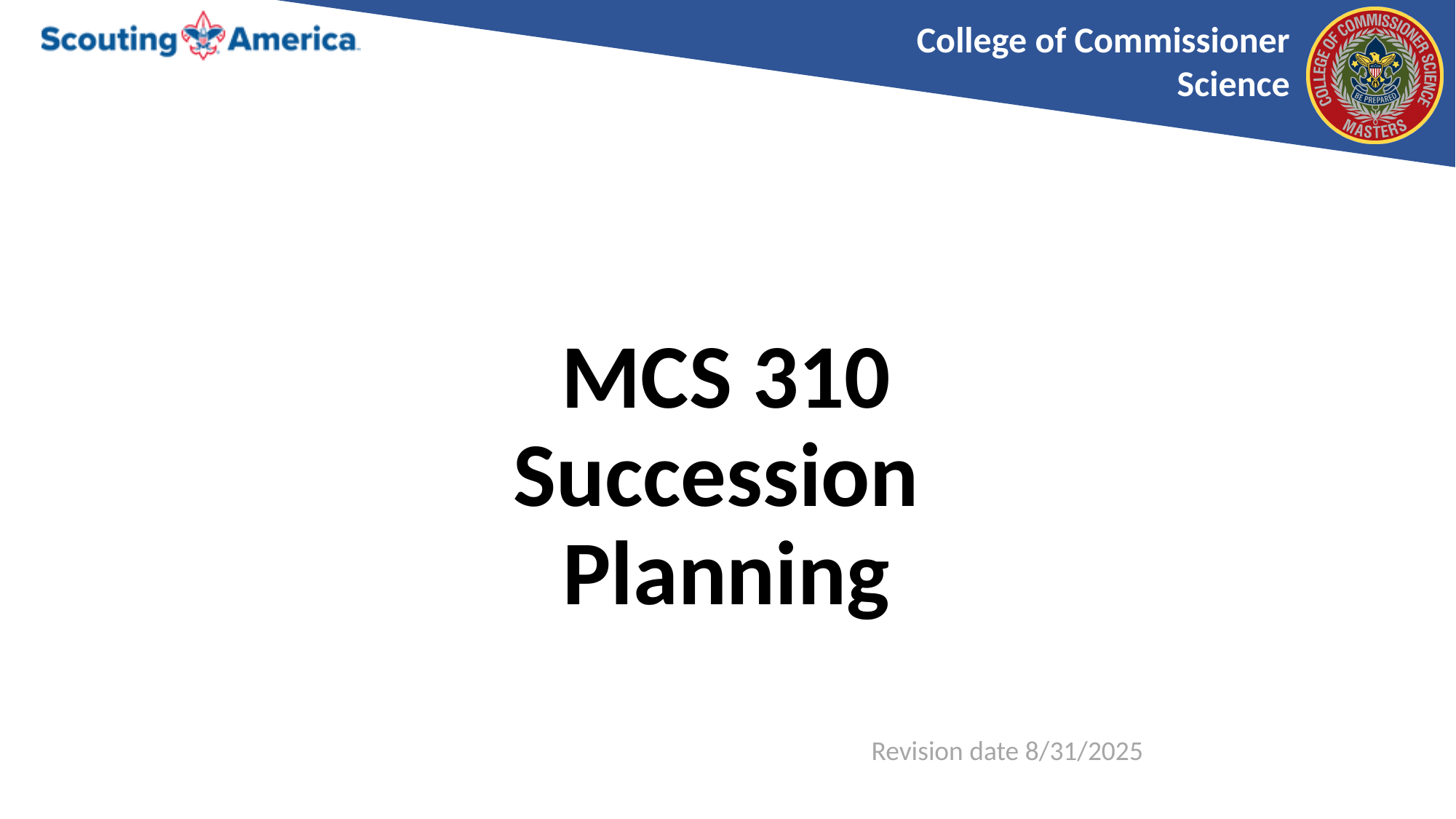

# MCS 310 Succession Planning
Revision date 8/31/2025